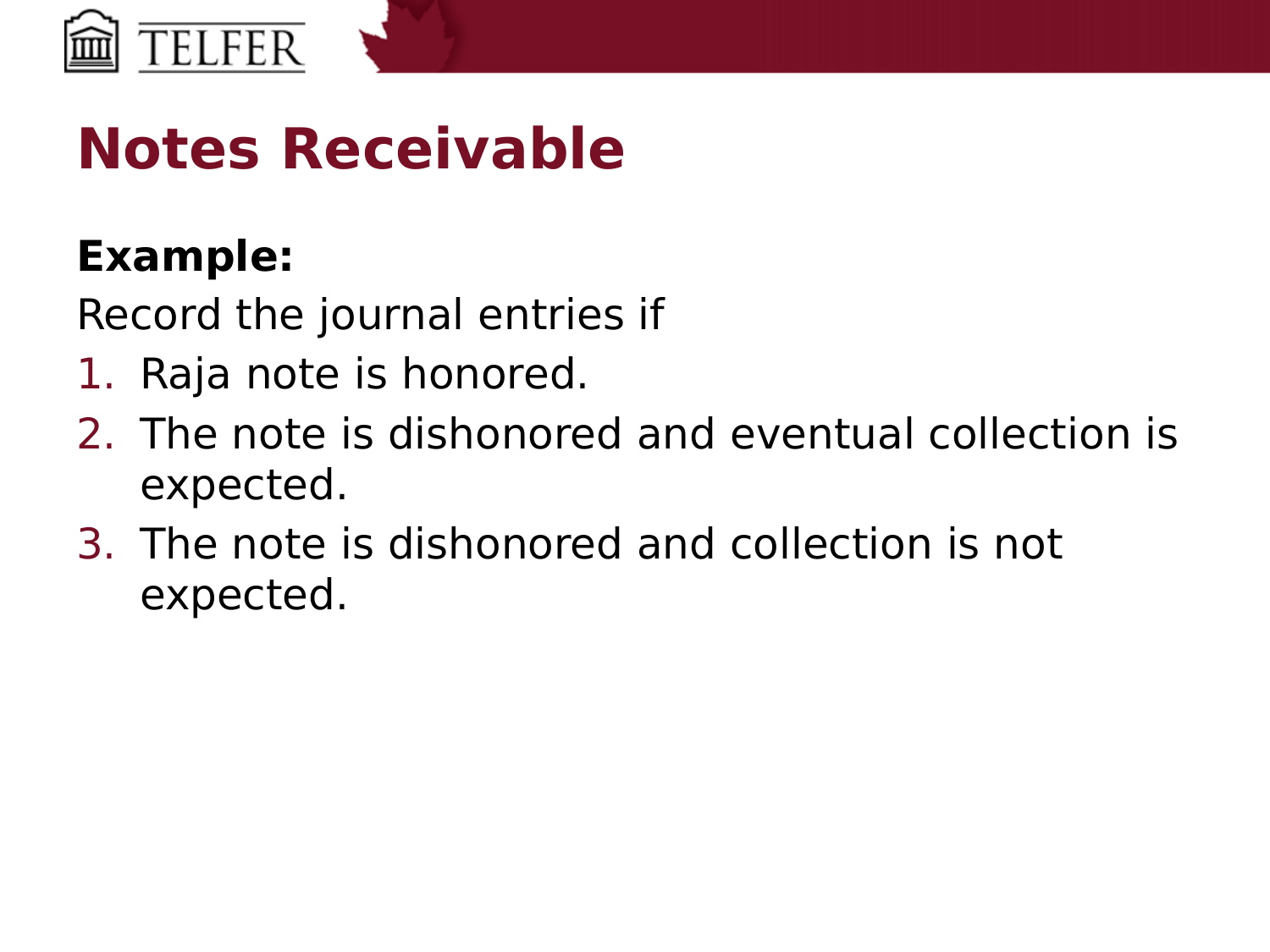

# Notes Receivable
Example:
Record the journal entries if
Raja note is honored.
The note is dishonored and eventual collection is expected.
The note is dishonored and collection is not expected.